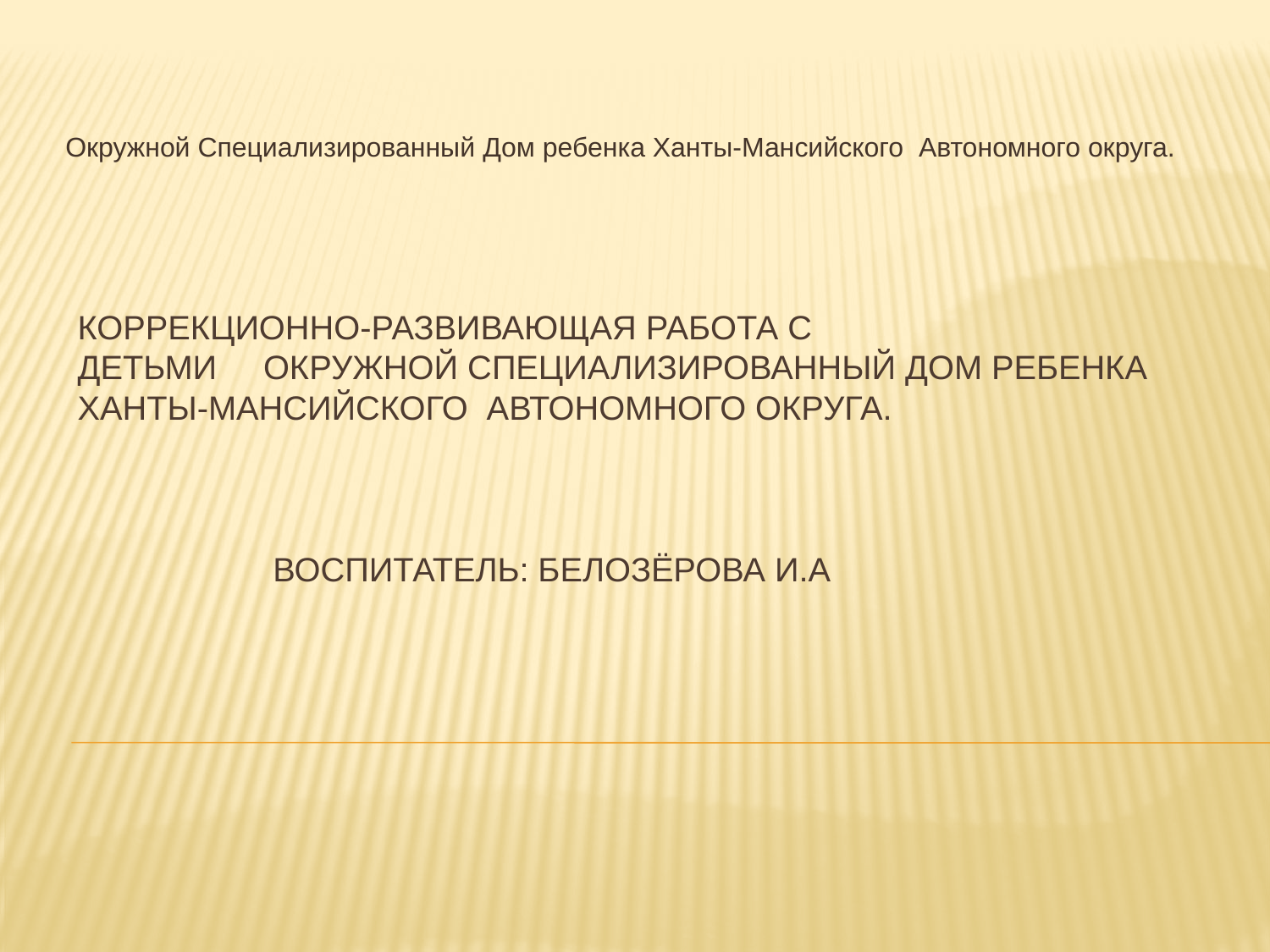

Окружной Специализированный Дом ребенка Ханты-Мансийского  Автономного округа.
# Коррекционно-развивающая работа с                                   детьми     Окружной Специализированный Дом ребенка Ханты-Мансийского  Автономного округа. воспитатель: Белозёрова И.А